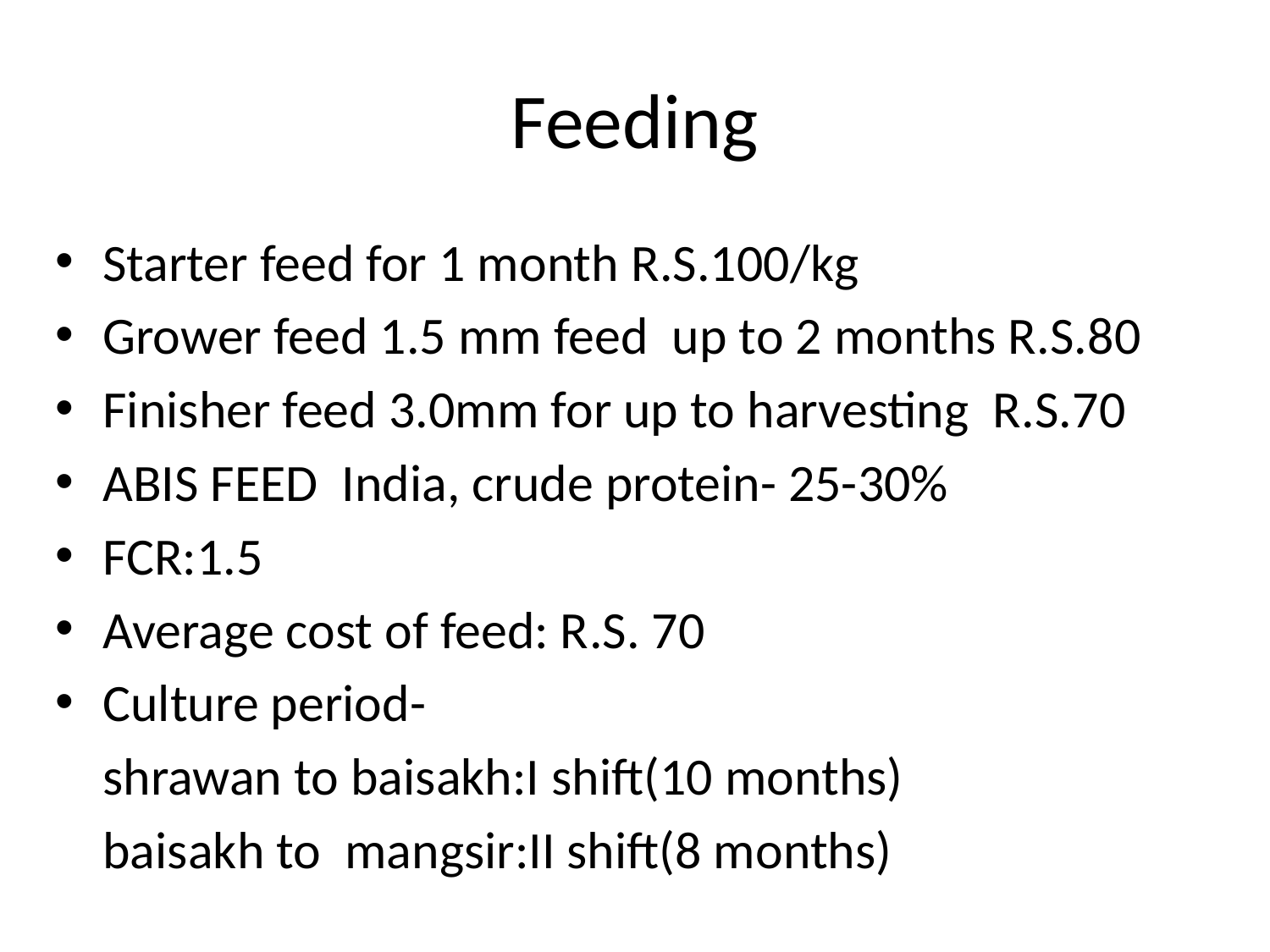

# Feeding
Starter feed for 1 month R.S.100/kg
Grower feed 1.5 mm feed  up to 2 months R.S.80
Finisher feed 3.0mm for up to harvesting  R.S.70
ABIS FEED  India, crude protein- 25-30%
FCR:1.5
Average cost of feed: R.S. 70
Culture period-
		shrawan to baisakh:I shift(10 months)
		baisakh to  mangsir:II shift(8 months)